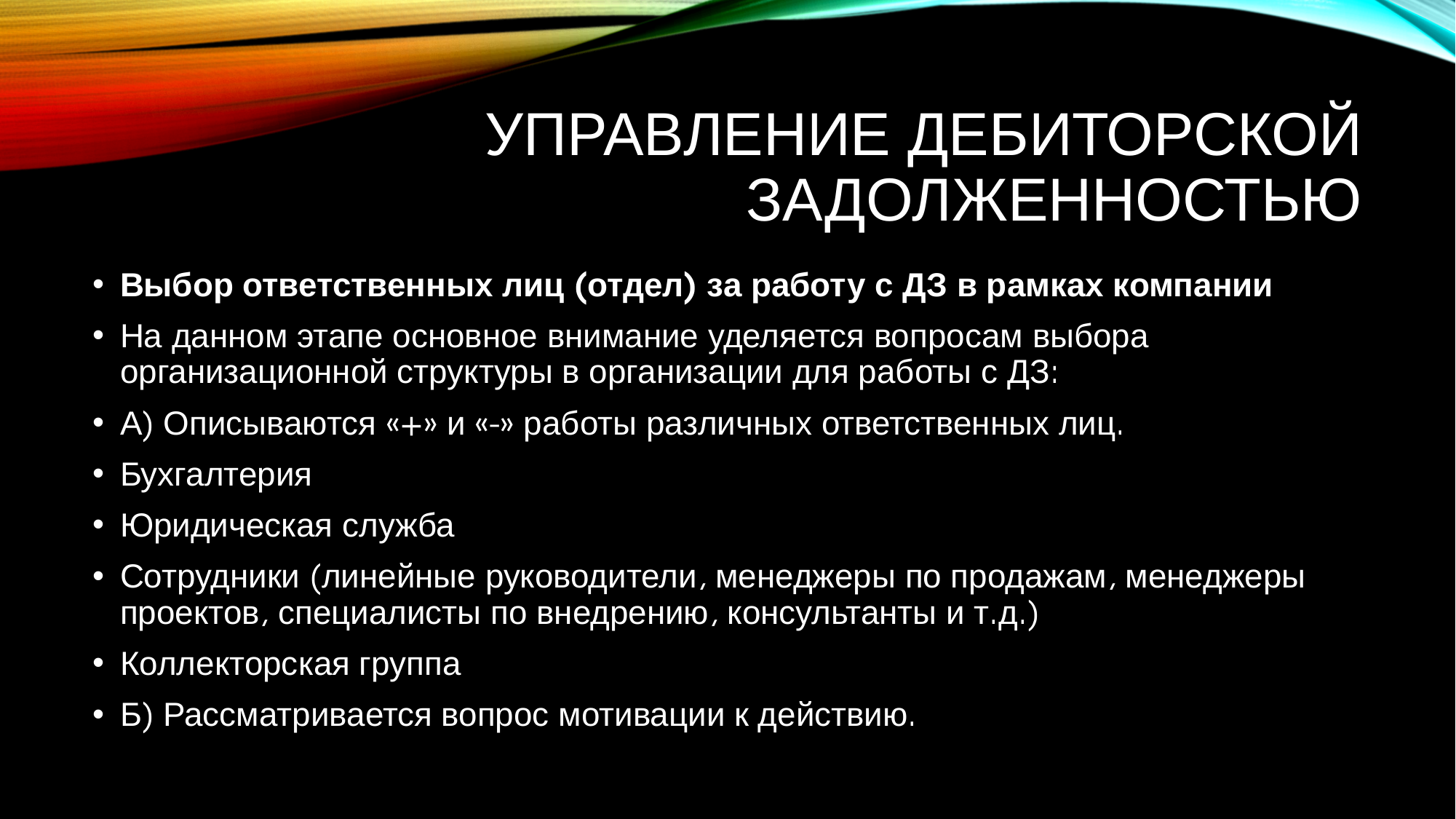

# Управление дебиторской задолженностью
Выбор ответственных лиц (отдел) за работу с ДЗ в рамках компании
На данном этапе основное внимание уделяется вопросам выбора организационной структуры в организации для работы с ДЗ:
А) Описываются «+» и «-» работы различных ответственных лиц.
Бухгалтерия
Юридическая служба
Сотрудники (линейные руководители, менеджеры по продажам, менеджеры проектов, специалисты по внедрению, консультанты и т.д.)
Коллекторская группа
Б) Рассматривается вопрос мотивации к действию.